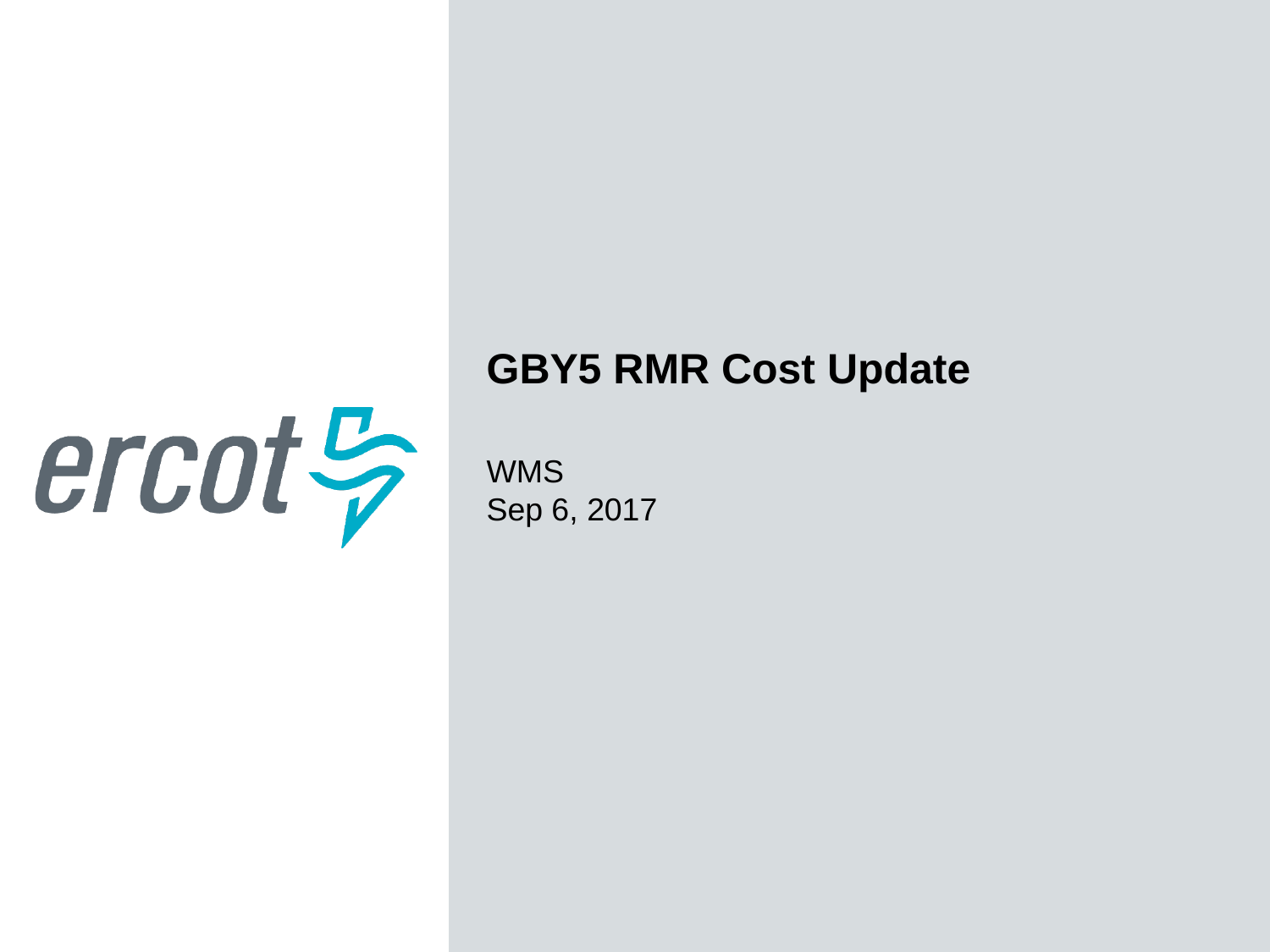

GBY5 RMR Cost Update

WMS
Sep 6, 2017